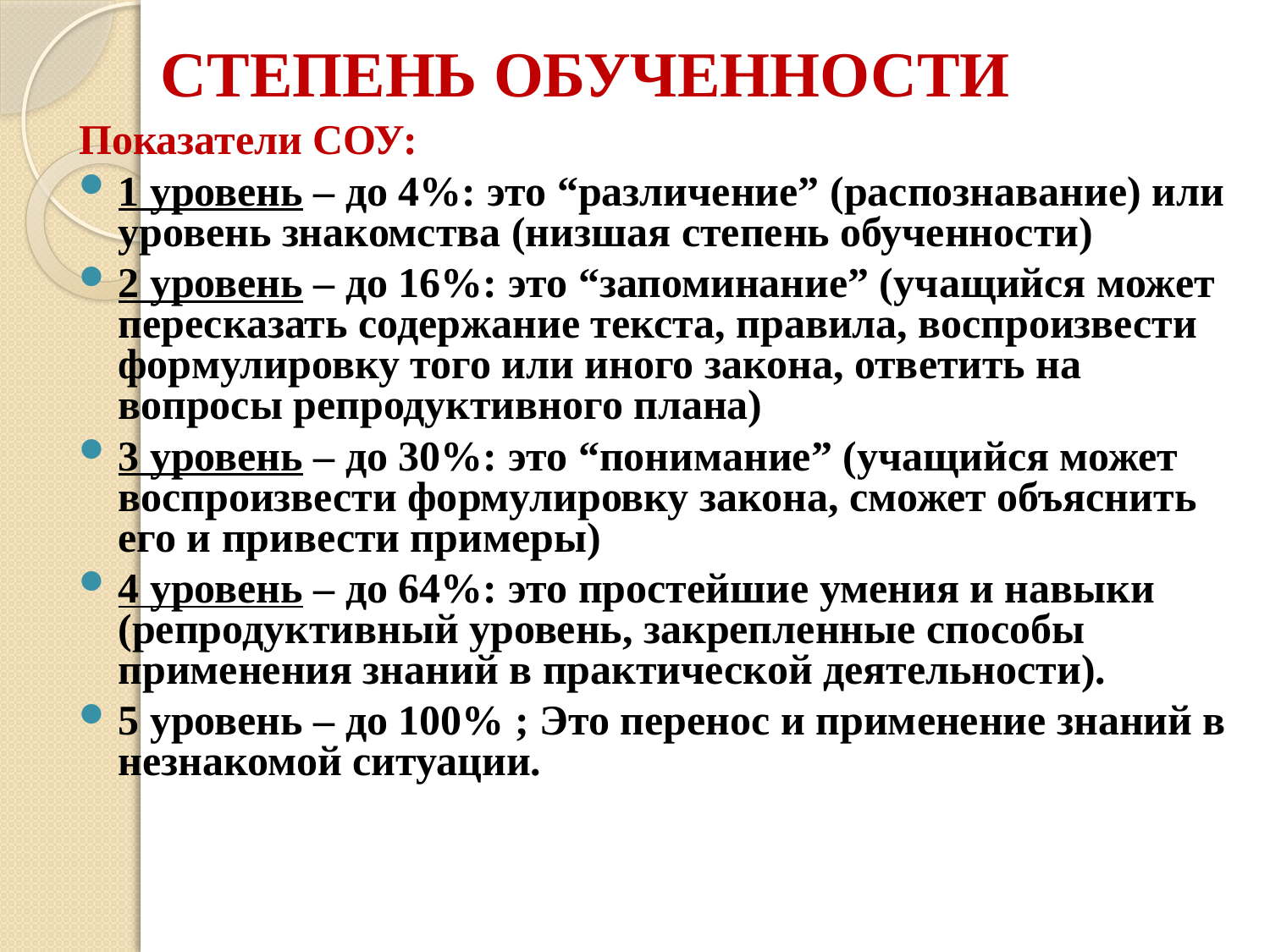

# СТЕПЕНЬ ОБУЧЕННОСТИ
Показатели СОУ:
1 уровень – до 4%: это “различение” (распознавание) или уровень знакомства (низшая степень обученности)
2 уровень – до 16%: это “запоминание” (учащийся может пересказать содержание текста, правила, воспроизвести формулировку того или иного закона, ответить на вопросы репродуктивного плана)
3 уровень – до 30%: это “понимание” (учащийся может воспроизвести формулировку закона, сможет объяснить его и привести примеры)
4 уровень – до 64%: это простейшие умения и навыки (репродуктивный уровень, закрепленные способы применения знаний в практической деятельности).
5 уровень – до 100% ; Это перенос и применение знаний в незнакомой ситуации.